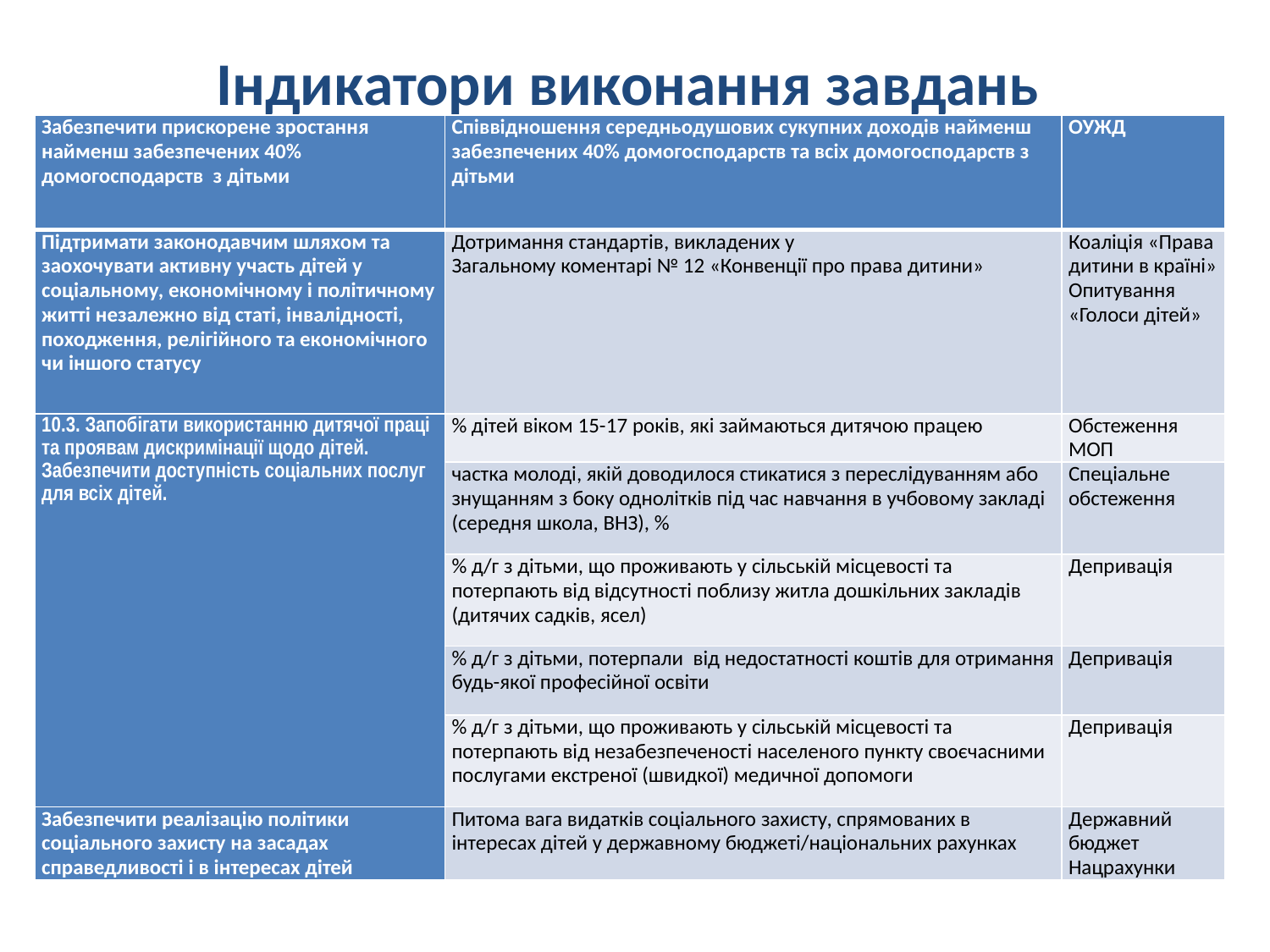

# Індикатори виконання завдань

| Забезпечити прискорене зростання найменш забезпечених 40% домогосподарств з дітьми | Співвідношення середньодушових сукупних доходів найменш забезпечених 40% домогосподарств та всіх домогосподарств з дітьми | ОУЖД |
| --- | --- | --- |
| Підтримати законодавчим шляхом та заохочувати активну участь дітей у соціальному, економічному і політичному житті незалежно від статі, інвалідності, походження, релігійного та економічного чи іншого статусу | Дотримання стандартів, викладених у Загальному коментарі № 12 «Конвенції про права дитини» | Коаліція «Права дитини в країні» Опитування «Голоси дітей» |
| 10.3. Запобігати використанню дитячої праці та проявам дискримінації щодо дітей. Забезпечити доступність соціальних послуг для всіх дітей. | % дітей віком 15-17 років, які займаються дитячою працею | Обстеження МОП |
|  | частка молоді, якій доводилося стикатися з переслідуванням або знущанням з боку однолітків під час навчання в учбовому закладі (середня школа, ВНЗ), % | Спеціальне обстеження |
|  | % д/г з дітьми, що проживають у сільській місцевості та потерпають від відсутності поблизу житла дошкільних закладів (дитячих садків, ясел) | Депривація |
|  | % д/г з дітьми, потерпали від недостатності коштів для отримання будь-якої професійної освіти | Депривація |
|  | % д/г з дітьми, що проживають у сільській місцевості та потерпають від незабезпеченості населеного пункту своєчасними послугами екстреної (швидкої) медичної допомоги | Депривація |
| Забезпечити реалізацію політики соціального захисту на засадах справедливості і в інтересах дітей | Питома вага видатків соціального захисту, спрямованих в інтересах дітей у державному бюджеті/національних рахунках | Державний бюджет Нацрахунки |